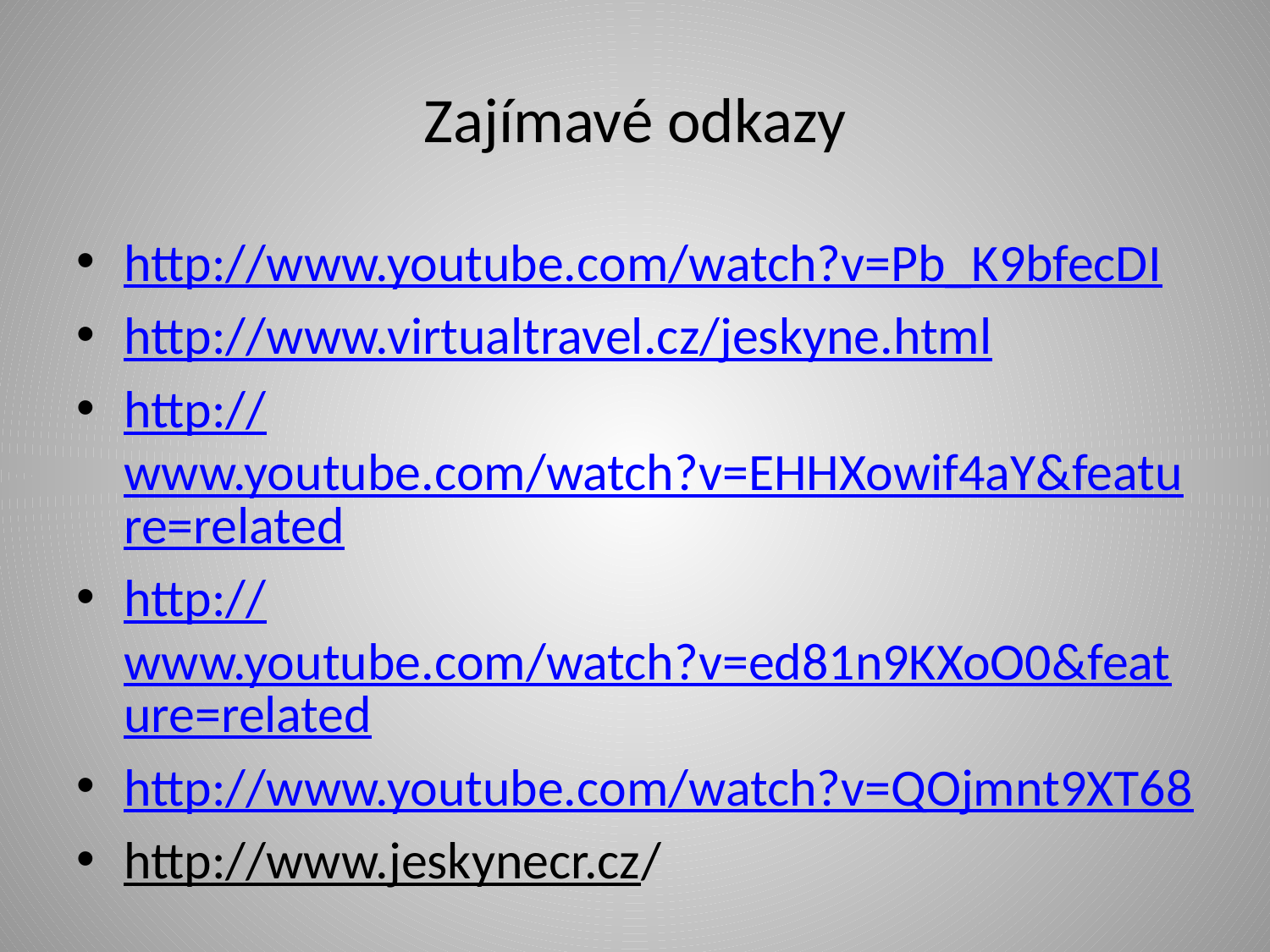

# Zajímavé odkazy
http://www.youtube.com/watch?v=Pb_K9bfecDI
http://www.virtualtravel.cz/jeskyne.html
http://www.youtube.com/watch?v=EHHXowif4aY&feature=related
http://www.youtube.com/watch?v=ed81n9KXoO0&feature=related
http://www.youtube.com/watch?v=QOjmnt9XT68
http://www.jeskynecr.cz/